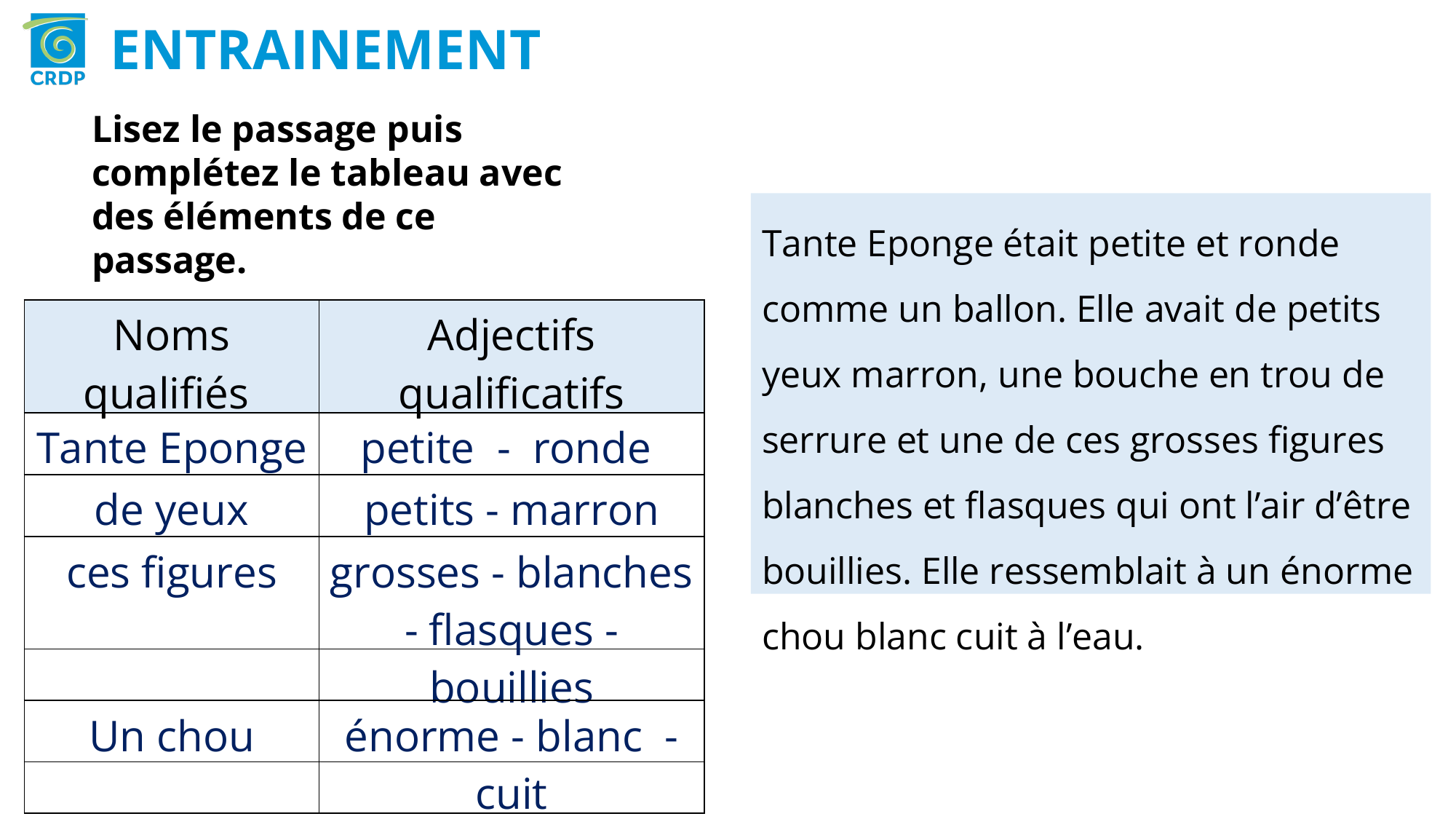

ENTRAINEMENT
Lisez le passage puis  complétez le tableau avec des éléments de ce passage.
Tante Eponge était petite et ronde comme un ballon. Elle avait de petits yeux marron, une bouche en trou de serrure et une de ces grosses figures blanches et flasques qui ont l’air d’être bouillies. Elle ressemblait à un énorme chou blanc cuit à l’eau.
| Noms qualifiés | Adjectifs qualificatifs |
| --- | --- |
|  |  |
|  |  |
|  |  |
|  |  |
| Noms qualifiés | Adjectifs qualificatifs |
| --- | --- |
| Tante Eponge | petite - ronde |
| de yeux | petits - marron |
| ces figures | grosses - blanches - flasques - bouillies |
| Un chou | énorme - blanc - cuit |